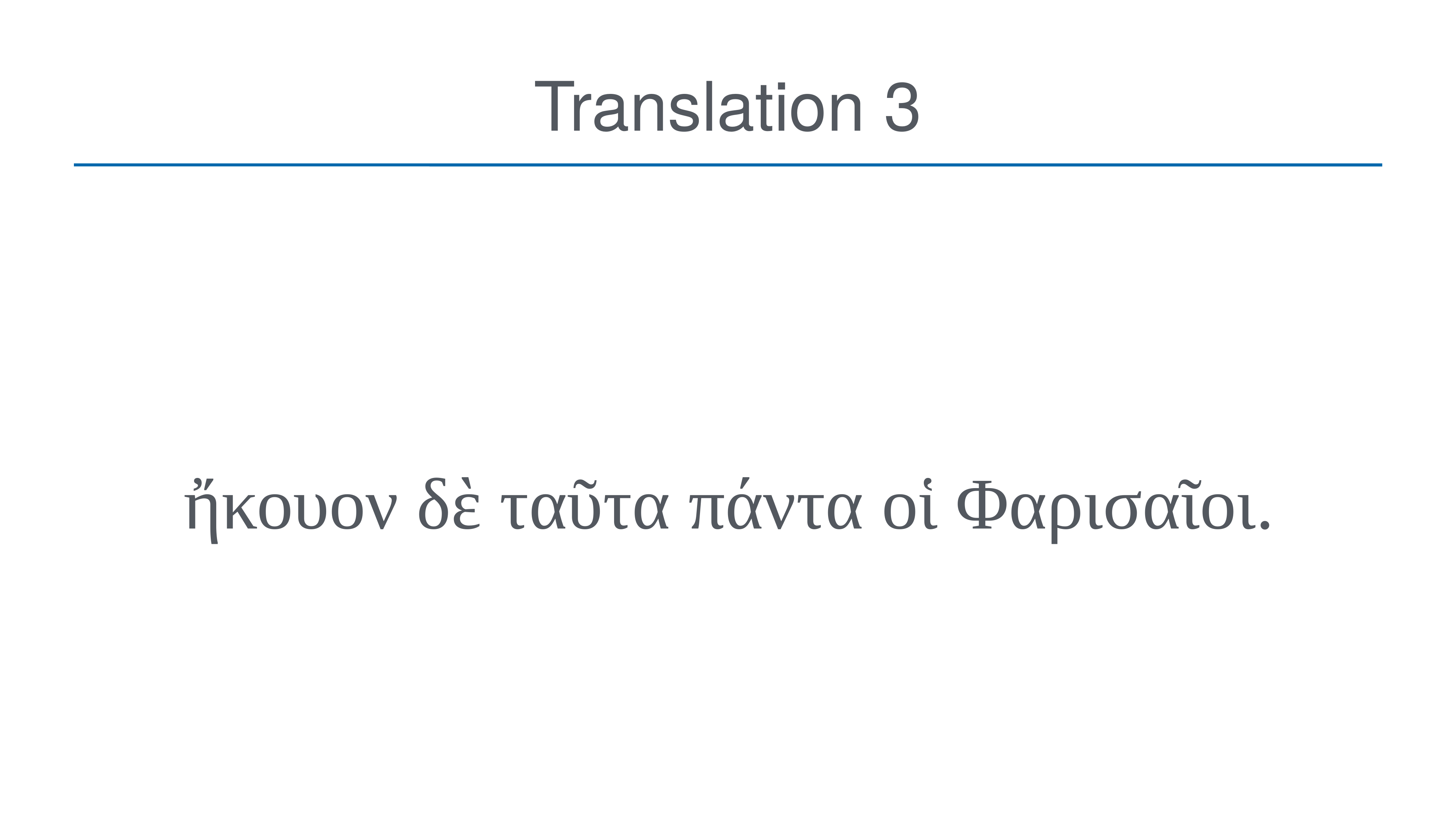

# Translation 3
ἤκουον δὲ ταῦτα πάντα οἱ Φαρισαῖοι.